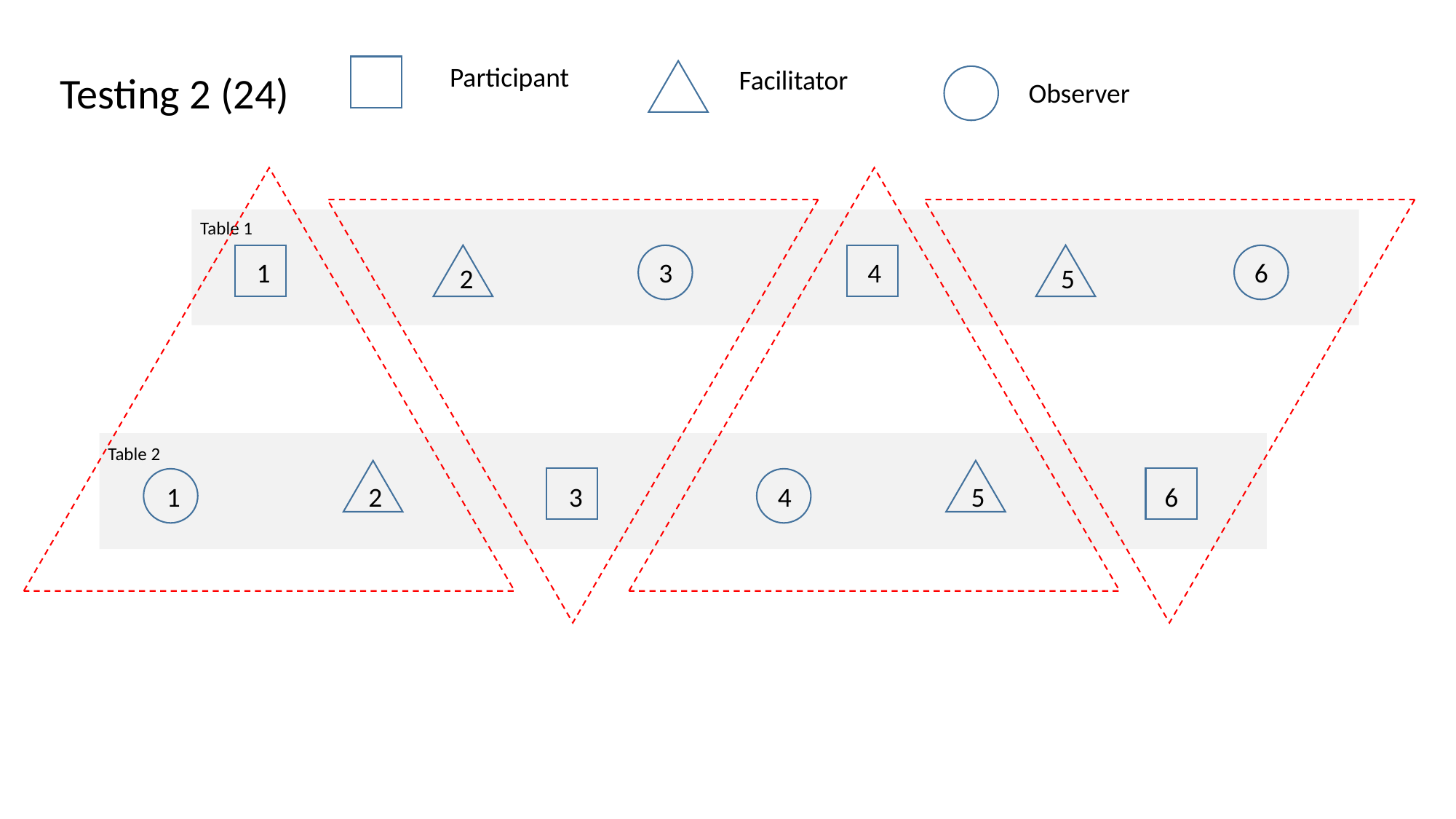

Participant

Facilitator
Testing 2 (24)

Observer

Table 1

1
3
4
6
2
5

Table 2

1
2
3
4
5
6